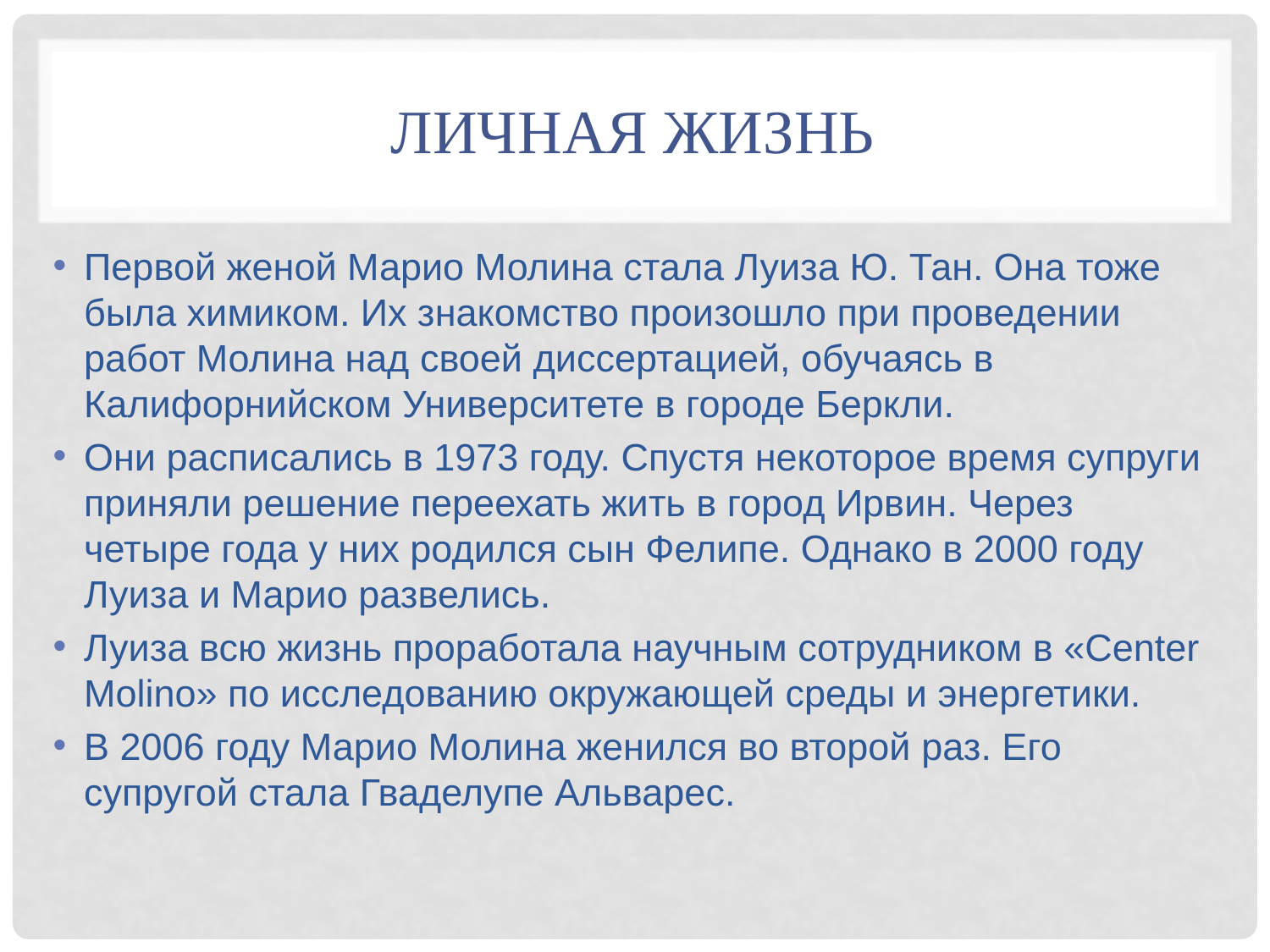

# Личная жизнь
Первой женой Марио Молина стала Луиза Ю. Тан. Она тоже была химиком. Их знакомство произошло при проведении работ Молина над своей диссертацией, обучаясь в Калифорнийском Университете в городе Беркли.
Они расписались в 1973 году. Спустя некоторое время супруги приняли решение переехать жить в город Ирвин. Через четыре года у них родился сын Фелипе. Однако в 2000 году Луиза и Марио развелись.
Луиза всю жизнь проработала научным сотрудником в «Center Molino» по исследованию окружающей среды и энергетики.
В 2006 году Марио Молина женился во второй раз. Его супругой стала Гваделупе Альварес.